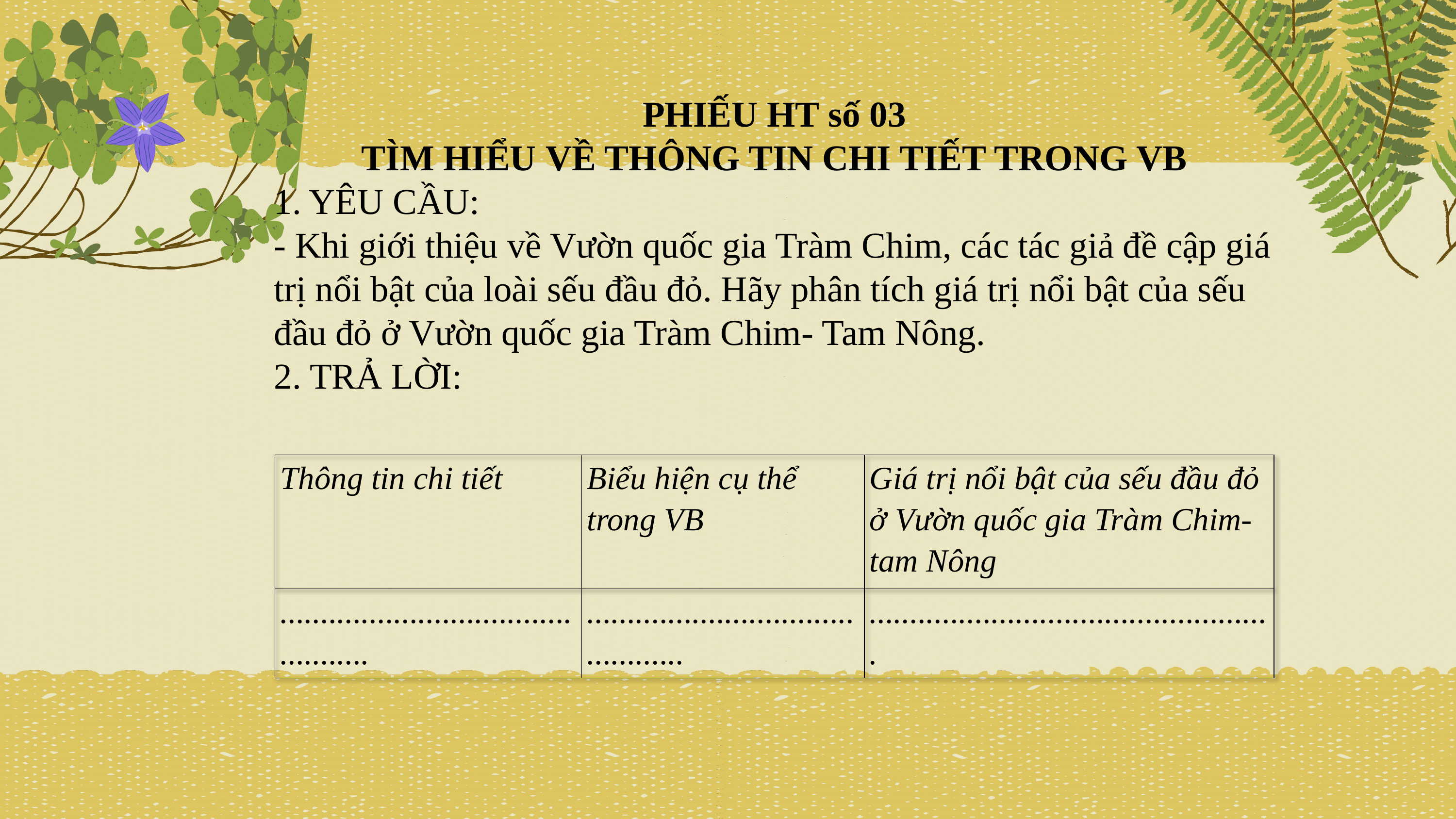

PHIẾU HT số 03
TÌM HIỂU VỀ THÔNG TIN CHI TIẾT TRONG VB
1. YÊU CẦU:
- Khi giới thiệu về Vườn quốc gia Tràm Chim, các tác giả đề cập giá trị nổi bật của loài sếu đầu đỏ. Hãy phân tích giá trị nổi bật của sếu đầu đỏ ở Vườn quốc gia Tràm Chim- Tam Nông.
2. TRẢ LỜI:
| Thông tin chi tiết | Biểu hiện cụ thể trong VB | Giá trị nổi bật của sếu đầu đỏ ở Vườn quốc gia Tràm Chim- tam Nông |
| --- | --- | --- |
| ............................................... | ............................................. | .................................................. |